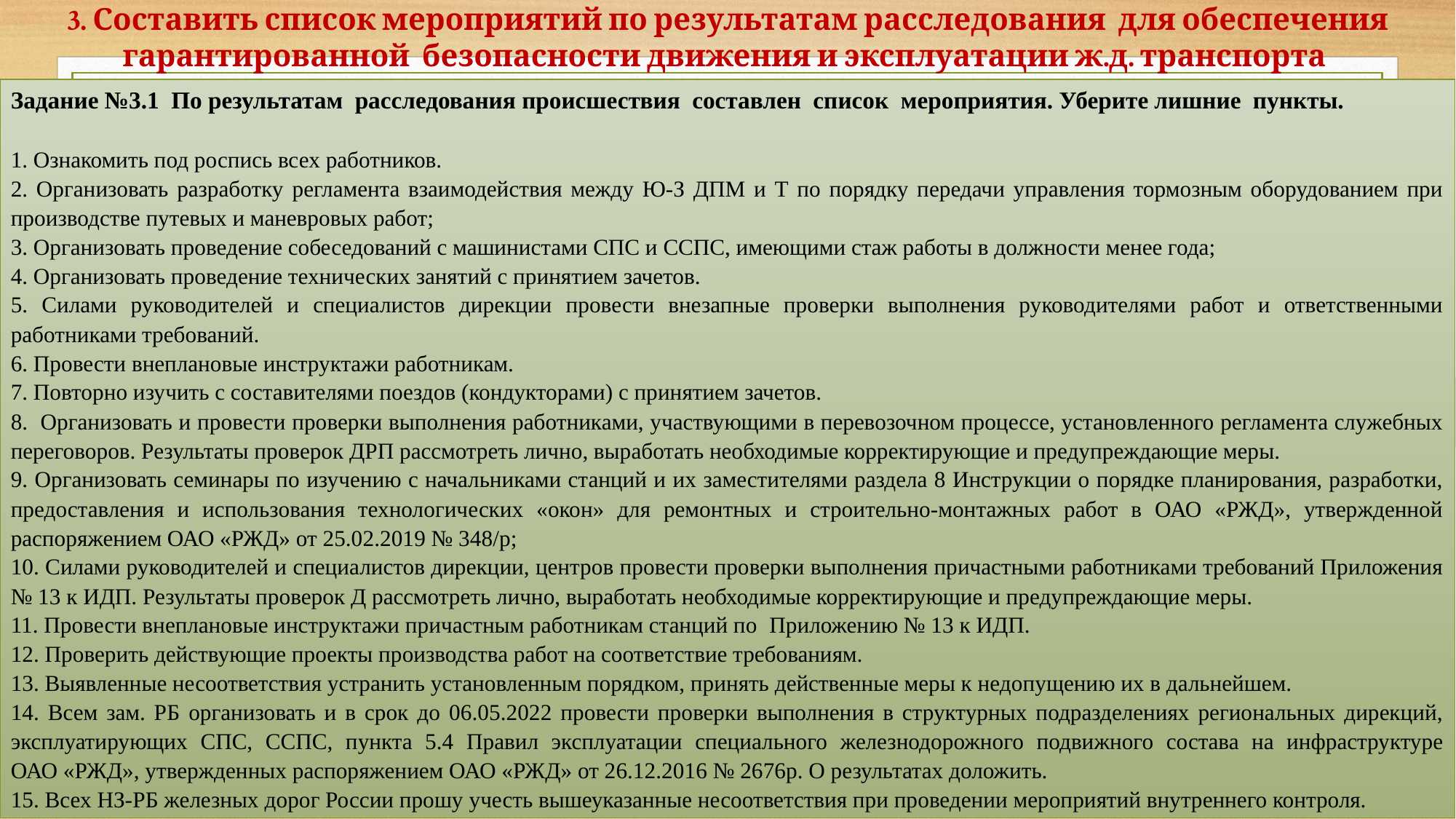

3. Составить список мероприятий по результатам расследования  для обеспечения гарантированной  безопасности движения и эксплуатации ж.д. транспорта
Задание №3.1  По результатам  расследования происшествия  составлен  список  мероприятия. Уберите лишние  пункты.

1. Ознакомить под роспись всех работников.
2. Организовать разработку регламента взаимодействия между Ю-З ДПМ и Т по порядку передачи управления тормозным оборудованием при производстве путевых и маневровых работ;
3. Организовать проведение собеседований с машинистами СПС и ССПС, имеющими стаж работы в должности менее года;
4. Организовать проведение технических занятий с принятием зачетов.
5. Силами руководителей и специалистов дирекции провести внезапные проверки выполнения руководителями работ и ответственными работниками требований.
6. Провести внеплановые инструктажи работникам.
7. Повторно изучить с составителями поездов (кондукторами) с принятием зачетов.
8.  Организовать и провести проверки выполнения работниками, участвующими в перевозочном процессе, установленного регламента служебных переговоров. Результаты проверок ДРП рассмотреть лично, выработать необходимые корректирующие и предупреждающие меры.
9. Организовать семинары по изучению с начальниками станций и их заместителями раздела 8 Инструкции о порядке планирования, разработки, предоставления и использования технологических «окон» для ремонтных и строительно-монтажных работ в ОАО «РЖД», утвержденной распоряжением ОАО «РЖД» от 25.02.2019 № 348/р;
10. Силами руководителей и специалистов дирекции, центров провести проверки выполнения причастными работниками требований Приложения № 13 к ИДП. Результаты проверок Д рассмотреть лично, выработать необходимые корректирующие и предупреждающие меры.
11. Провести внеплановые инструктажи причастным работникам станций по  Приложению № 13 к ИДП.
12. Проверить действующие проекты производства работ на соответствие требованиям.
13. Выявленные несоответствия устранить установленным порядком, принять действенные меры к недопущению их в дальнейшем.
14. Всем зам. РБ организовать и в срок до 06.05.2022 провести проверки выполнения в структурных подразделениях региональных дирекций, эксплуатирующих СПС, ССПС, пункта 5.4 Правил эксплуатации специального железнодорожного подвижного состава на инфраструктуре ОАО «РЖД», утвержденных распоряжением ОАО «РЖД» от 26.12.2016 № 2676р. О результатах доложить.
15. Всех НЗ-РБ железных дорог России прошу учесть вышеуказанные несоответствия при проведении мероприятий внутреннего контроля.